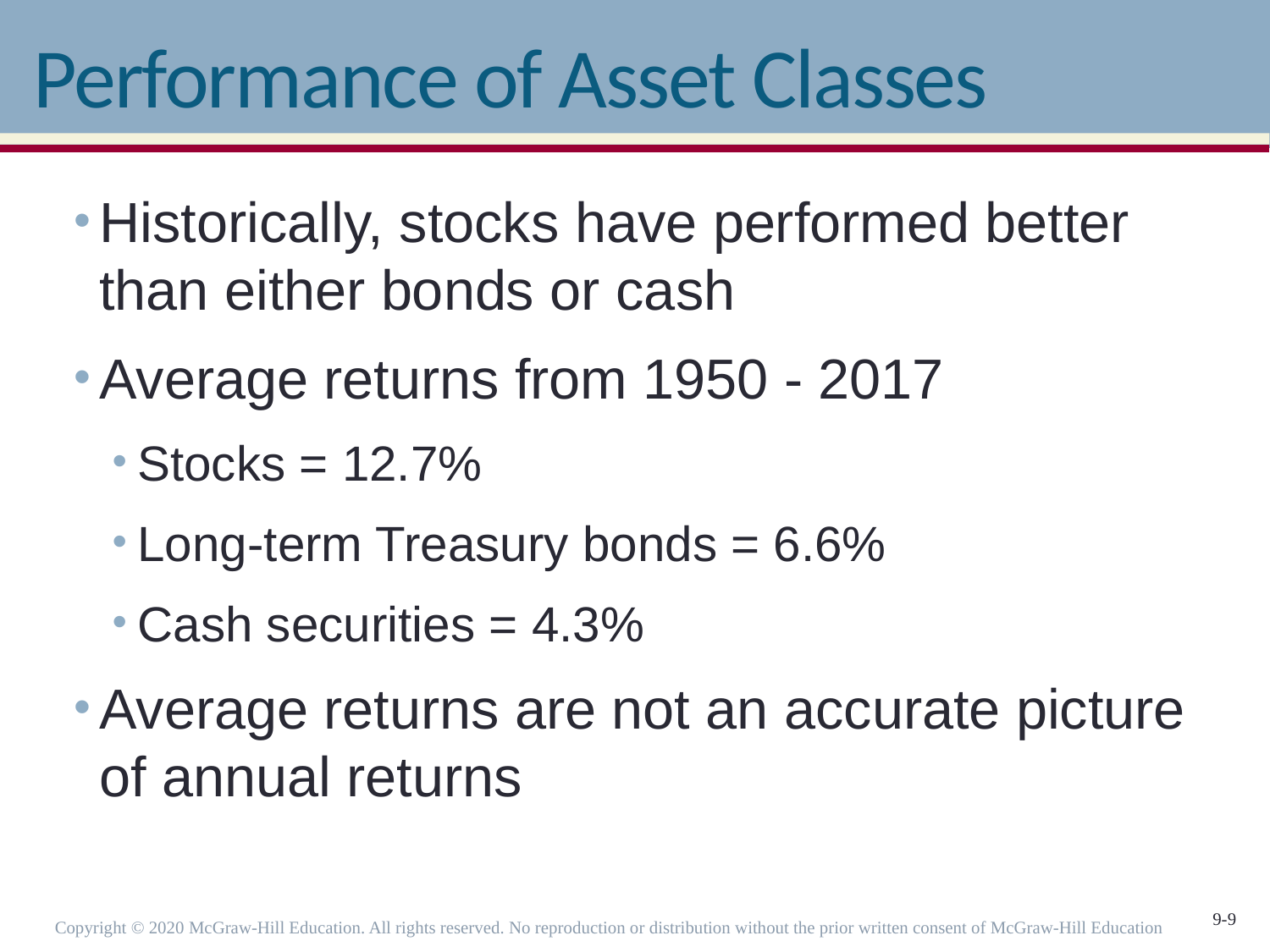

# Performance of Asset Classes
Historically, stocks have performed better than either bonds or cash
Average returns from 1950 - 2017
Stocks = 12.7%
Long-term Treasury bonds = 6.6%
Cash securities = 4.3%
Average returns are not an accurate picture of annual returns
Copyright © 2020 McGraw-Hill Education. All rights reserved. No reproduction or distribution without the prior written consent of McGraw-Hill Education